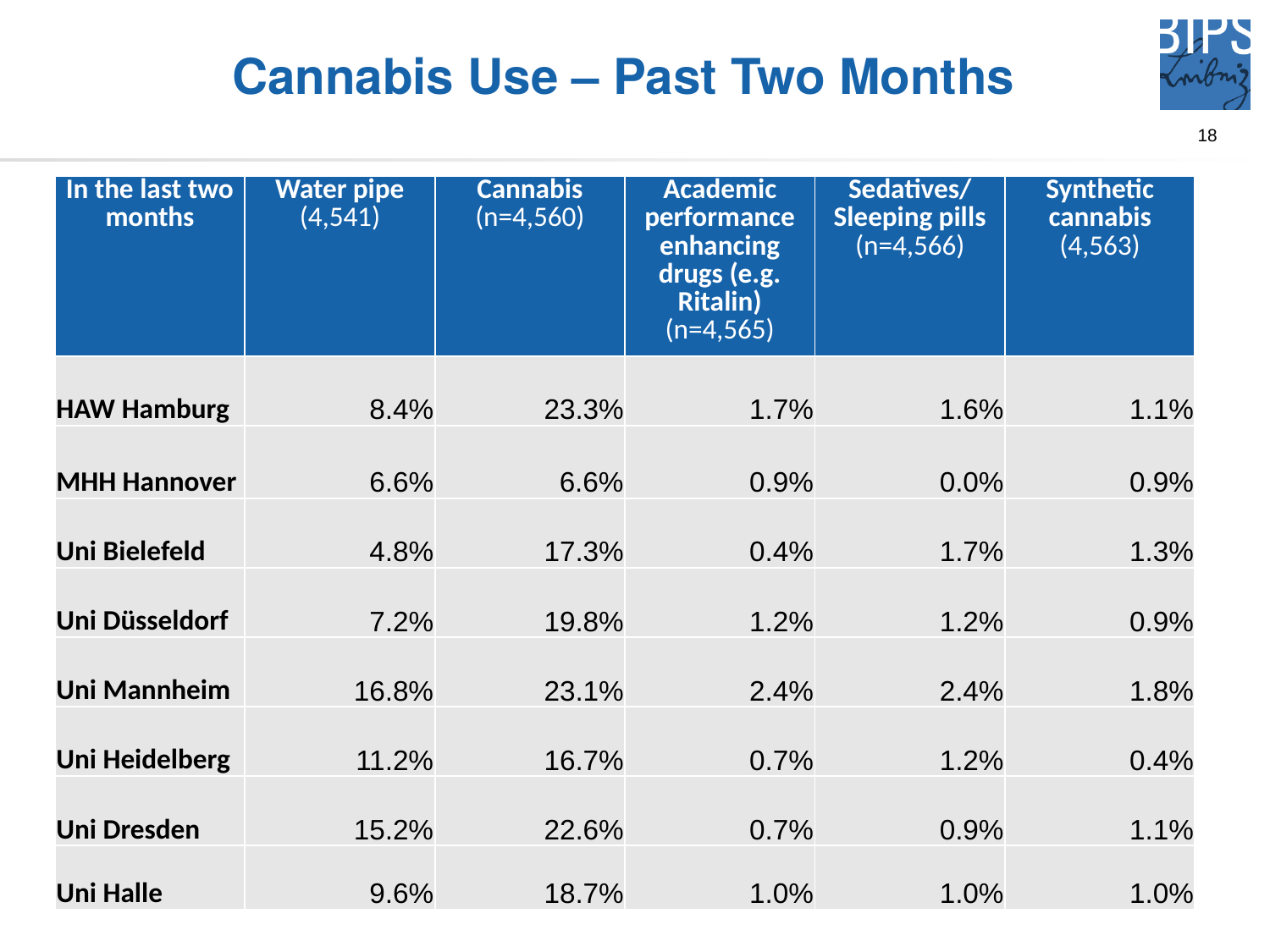

# Cannabis Use – Past Two Months

| In the last two months | Water pipe (4,541) | Cannabis (n=4,560) | Academic performance enhancing drugs (e.g. Ritalin) (n=4,565) | Sedatives/ Sleeping pills (n=4,566) | Synthetic cannabis (4,563) |
| --- | --- | --- | --- | --- | --- |
| HAW Hamburg | 8.4% | 23.3% | 1.7% | 1.6% | 1.1% |
| MHH Hannover | 6.6% | 6.6% | 0.9% | 0.0% | 0.9% |
| Uni Bielefeld | 4.8% | 17.3% | 0.4% | 1.7% | 1.3% |
| Uni Düsseldorf | 7.2% | 19.8% | 1.2% | 1.2% | 0.9% |
| Uni Mannheim | 16.8% | 23.1% | 2.4% | 2.4% | 1.8% |
| Uni Heidelberg | 11.2% | 16.7% | 0.7% | 1.2% | 0.4% |
| Uni Dresden | 15.2% | 22.6% | 0.7% | 0.9% | 1.1% |
| Uni Halle | 9.6% | 18.7% | 1.0% | 1.0% | 1.0% |